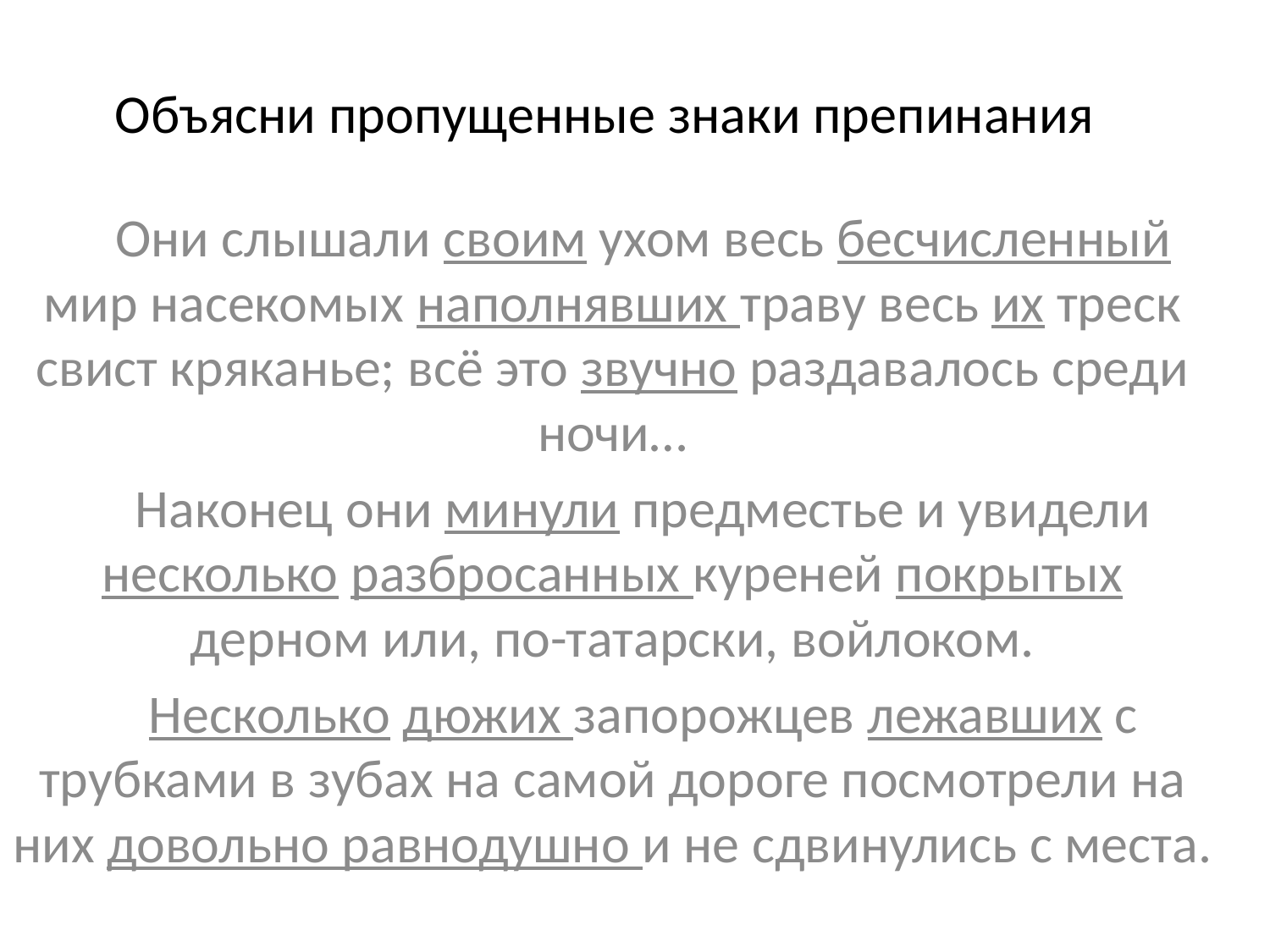

# Объясни пропущенные знаки препинания
     Они слышали своим ухом весь бесчисленный мир насекомых наполнявших траву весь их треск свист кряканье; всё это звучно раздавалось среди ночи…
     Наконец они минули предместье и увидели несколько разбросанных куреней покрытых дерном или, по-татарски, войлоком.
     Несколько дюжих запорожцев лежавших с трубками в зубах на самой дороге посмотрели на них довольно равнодушно и не сдвинулись с места.